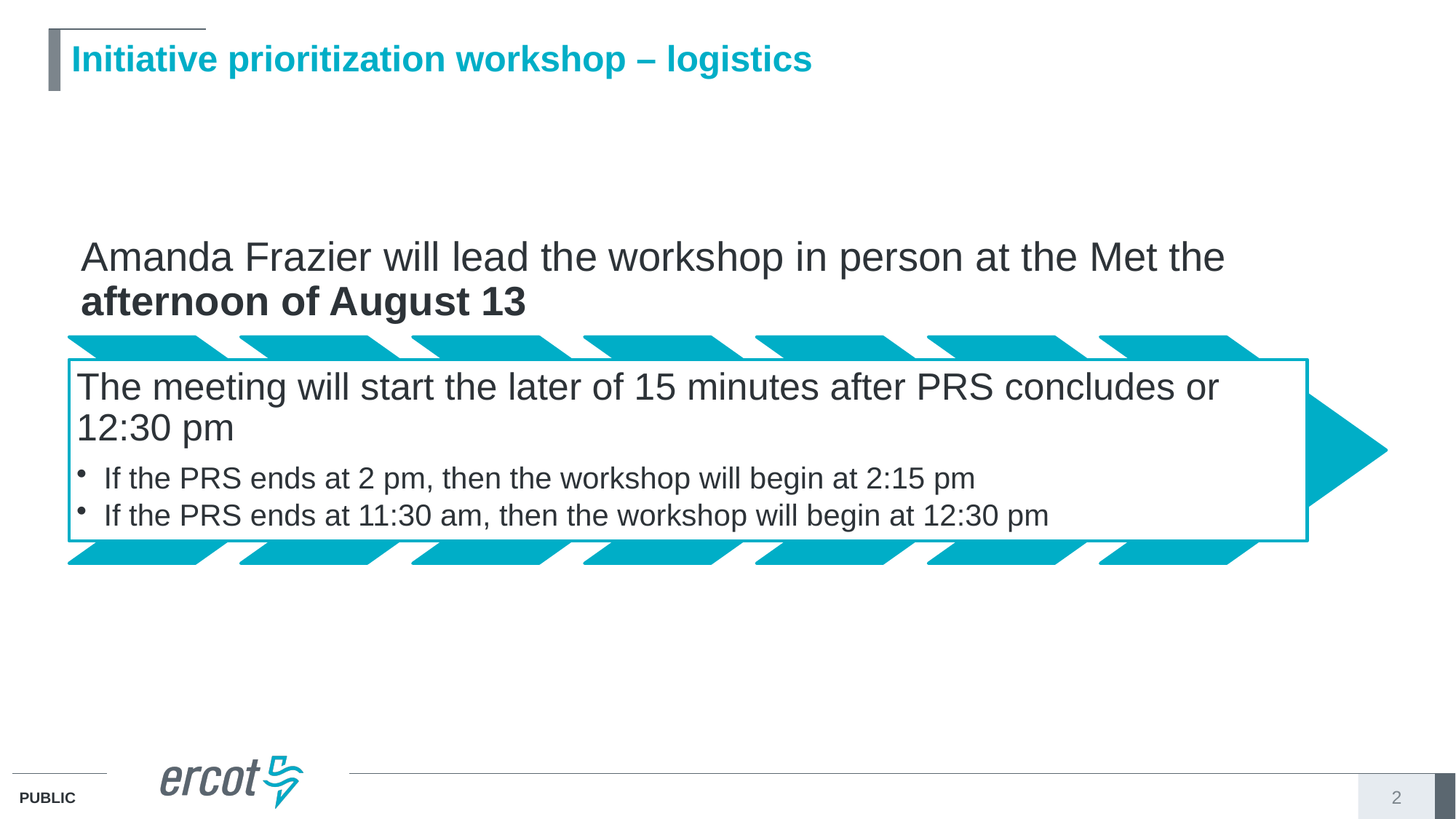

# Initiative prioritization workshop – logistics
Amanda Frazier will lead the workshop in person at the Met the afternoon of August 13
The meeting will start the later of 15 minutes after PRS concludes or 12:30 pm
If the PRS ends at 2 pm, then the workshop will begin at 2:15 pm
If the PRS ends at 11:30 am, then the workshop will begin at 12:30 pm
2